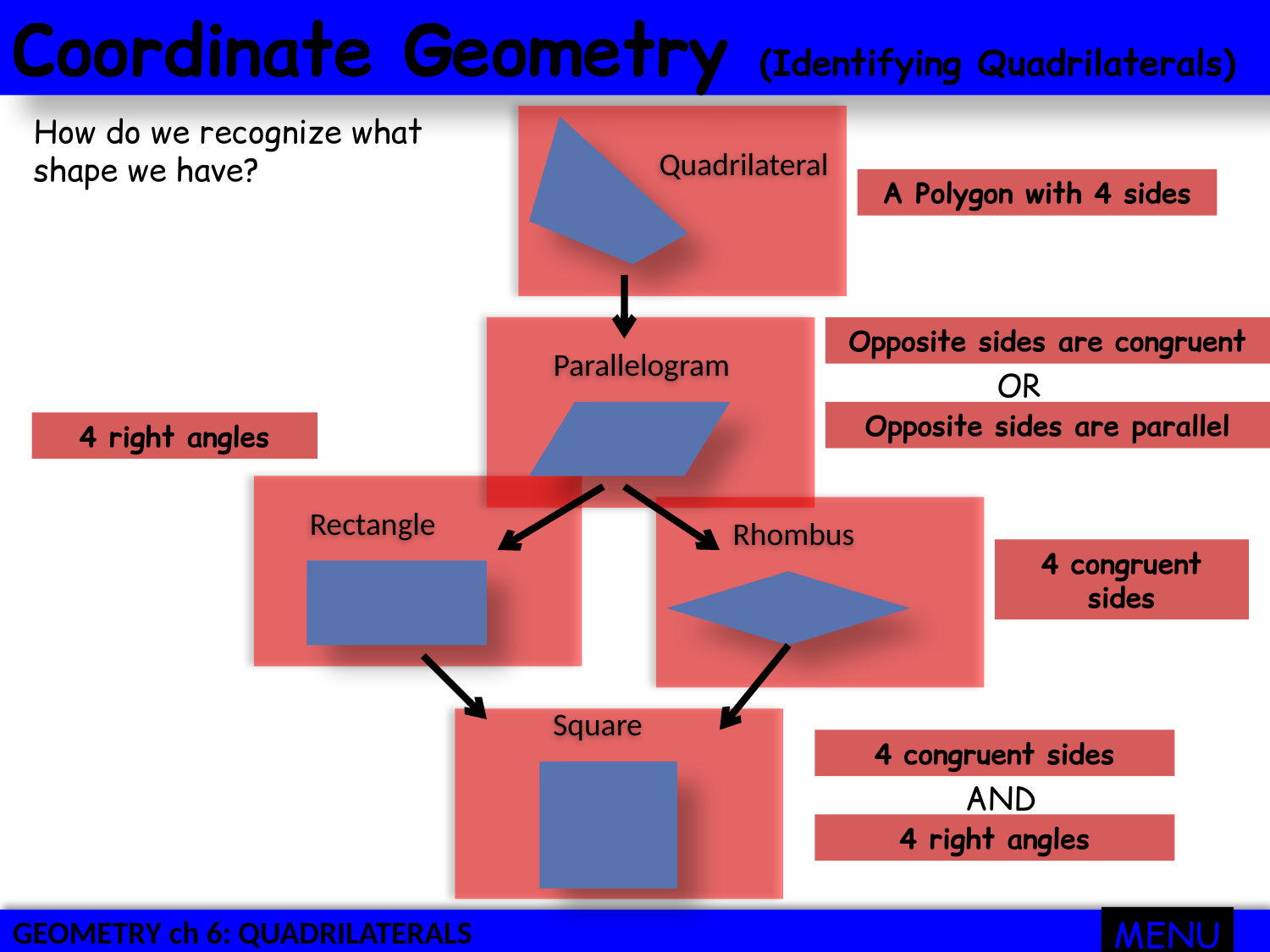

Coordinate Geometry (Identifying Quadrilaterals)
How do we recognize what shape we have?

Quadrilateral
A Polygon with 4 sides

Opposite sides are congruent
Parallelogram
OR

Opposite sides are parallel
4 right angles

Rectangle

Rhombus
4 congruent sides

Square

4 congruent sides

AND
4 right angles
MENU
GEOMETRY ch 6: QUADRILATERALS